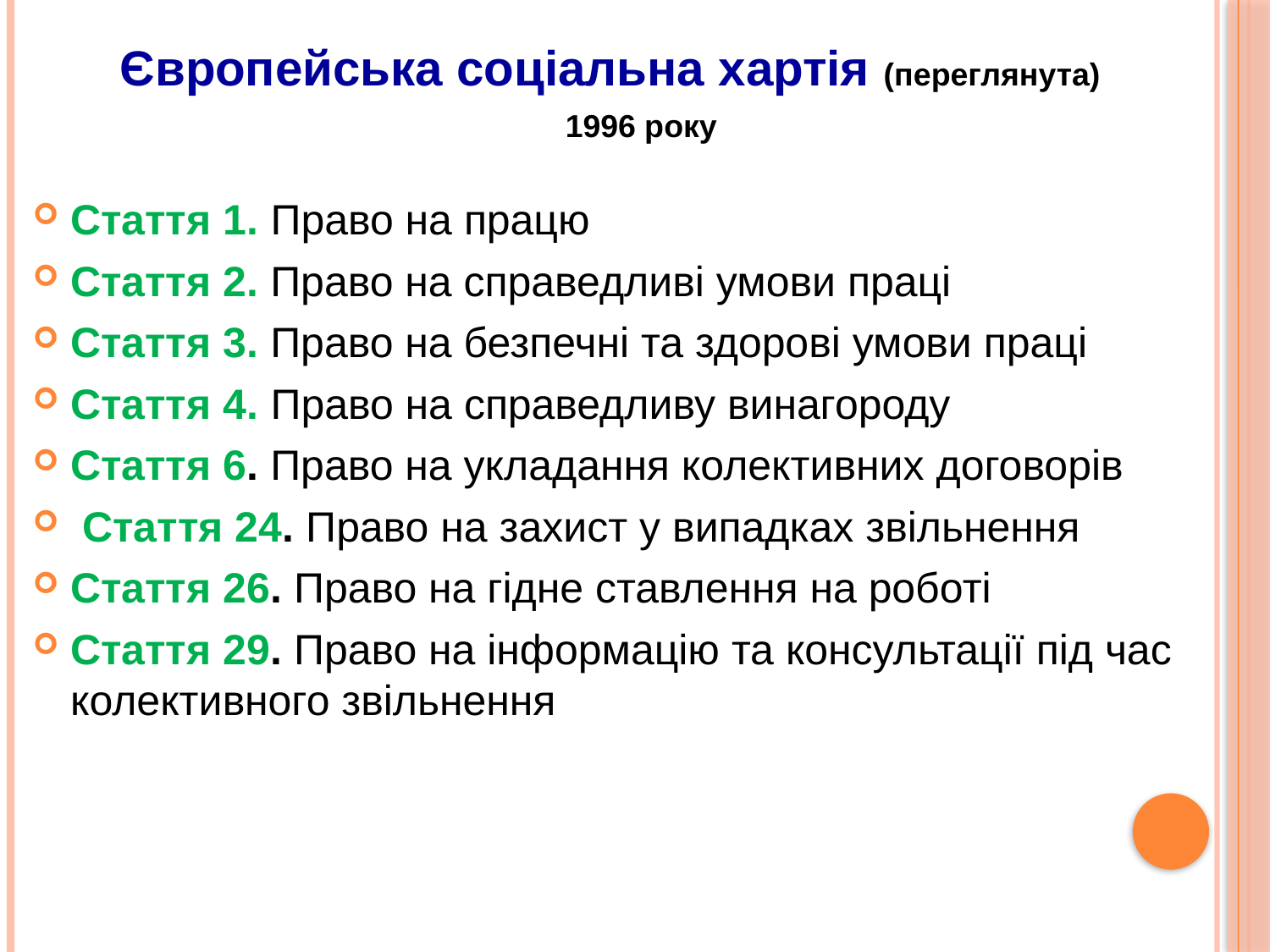

Європейська соціальна хартія (переглянута)
        1996 року
Стаття 1. Право на працю
Стаття 2. Право на справедливі умови праці
Стаття 3. Право на безпечні та здорові умови праці
Стаття 4. Право на справедливу винагороду
Стаття 6. Право на укладання колективних договорів
 Стаття 24. Право на захист у випадках звільнення
Стаття 26. Право на гідне ставлення на роботі
Стаття 29. Право на інформацію та консультації під час колективного звільнення